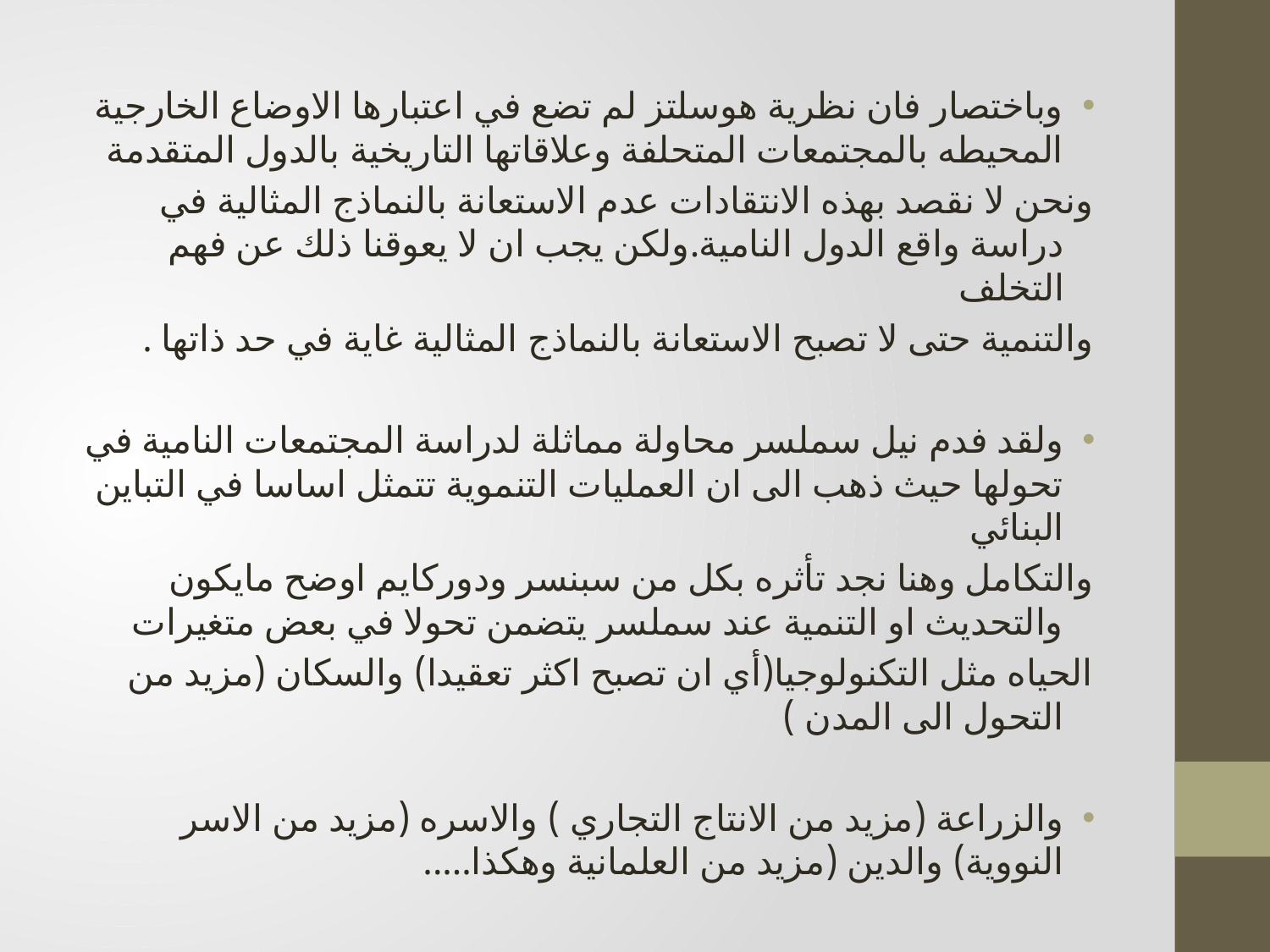

وباختصار فان نظرية هوسلتز لم تضع في اعتبارها الاوضاع الخارجية المحيطه بالمجتمعات المتحلفة وعلاقاتها التاريخية بالدول المتقدمة
ونحن لا نقصد بهذه الانتقادات عدم الاستعانة بالنماذج المثالية في دراسة واقع الدول النامية.ولكن يجب ان لا يعوقنا ذلك عن فهم التخلف
والتنمية حتى لا تصبح الاستعانة بالنماذج المثالية غاية في حد ذاتها .

ولقد فدم نيل سملسر محاولة مماثلة لدراسة المجتمعات النامية في تحولها حيث ذهب الى ان العمليات التنموية تتمثل اساسا في التباين البنائي
والتكامل وهنا نجد تأثره بكل من سبنسر ودوركايم اوضح مايكون  والتحديث او التنمية عند سملسر يتضمن تحولا في بعض متغيرات
الحياه مثل التكنولوجيا(أي ان تصبح اكثر تعقيدا) والسكان (مزيد من التحول الى المدن )

والزراعة (مزيد من الانتاج التجاري ) والاسره (مزيد من الاسر النووية) والدين (مزيد من العلمانية وهكذا.....